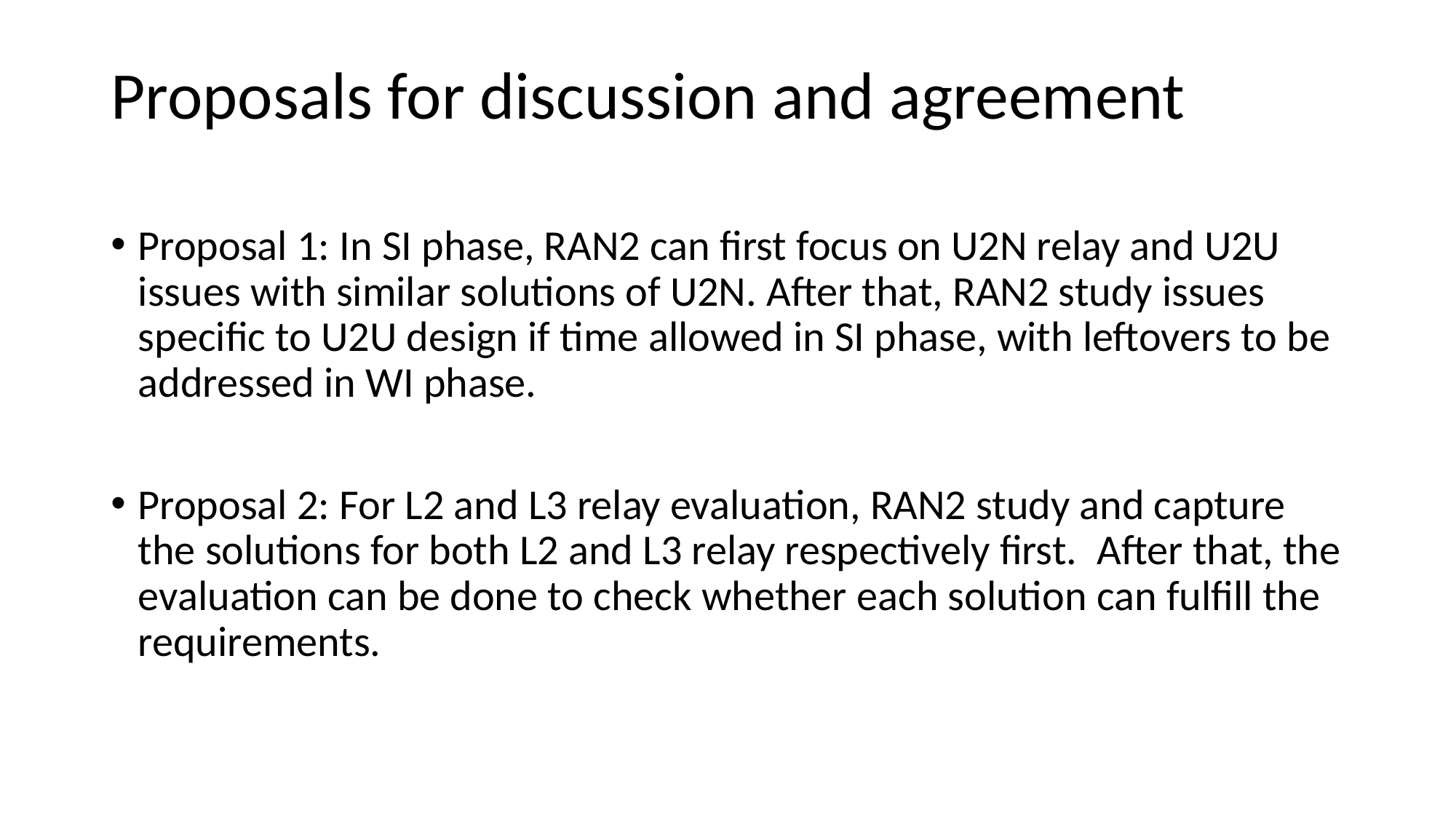

# Proposals for discussion and agreement
Proposal 1: In SI phase, RAN2 can first focus on U2N relay and U2U issues with similar solutions of U2N. After that, RAN2 study issues specific to U2U design if time allowed in SI phase, with leftovers to be addressed in WI phase.

Proposal 2: For L2 and L3 relay evaluation, RAN2 study and capture the solutions for both L2 and L3 relay respectively first.  After that, the evaluation can be done to check whether each solution can fulfill the requirements.